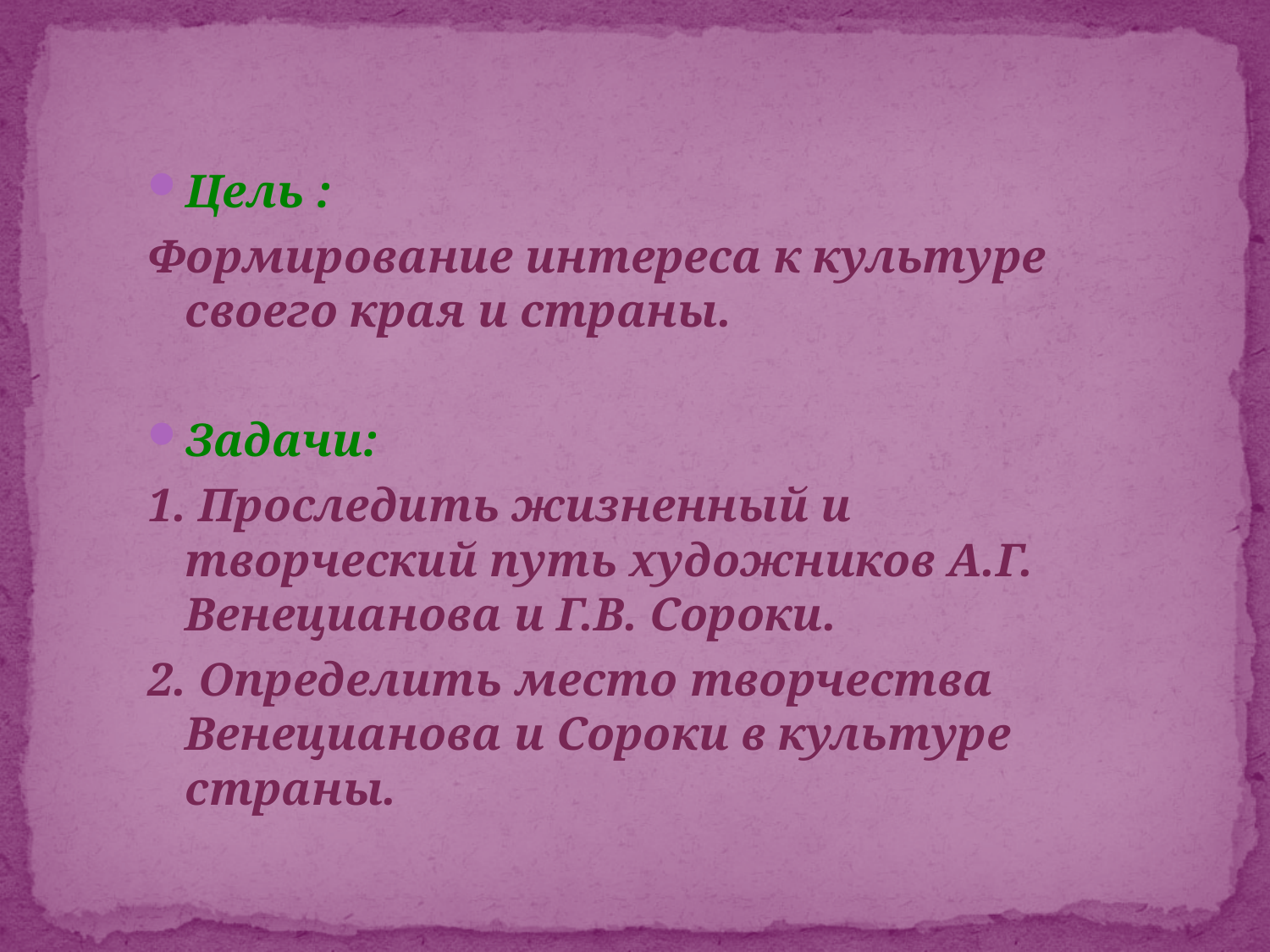

Цель :
Формирование интереса к культуре своего края и страны.

Задачи:
1. Проследить жизненный и творческий путь художников А.Г. Венецианова и Г.В. Сороки.
2. Определить место творчества Венецианова и Сороки в культуре страны.